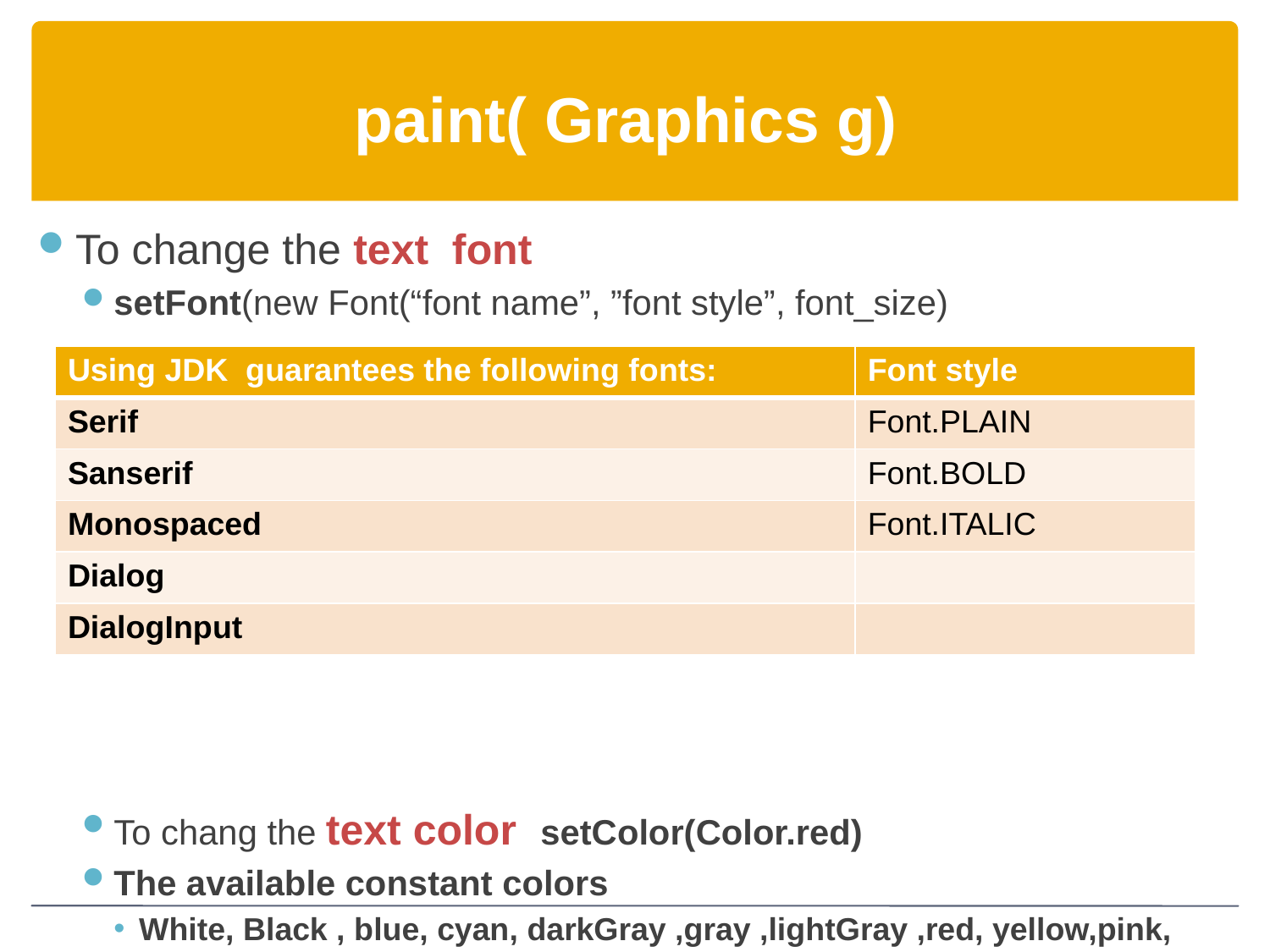

# paint( Graphics g)
To change the text  font
setFont(new Font(“font name”, ”font style”, font_size)

To chang the text color  setColor(Color.red)
The available constant colors
White, Black , blue, cyan, darkGray ,gray ,lightGray ,red, yellow,pink, orange, magenta ,green

| Using JDK guarantees the following fonts: | Font style |
| --- | --- |
| Serif | Font.PLAIN |
| Sanserif | Font.BOLD |
| Monospaced | Font.ITALIC |
| Dialog |  |
| DialogInput |  |